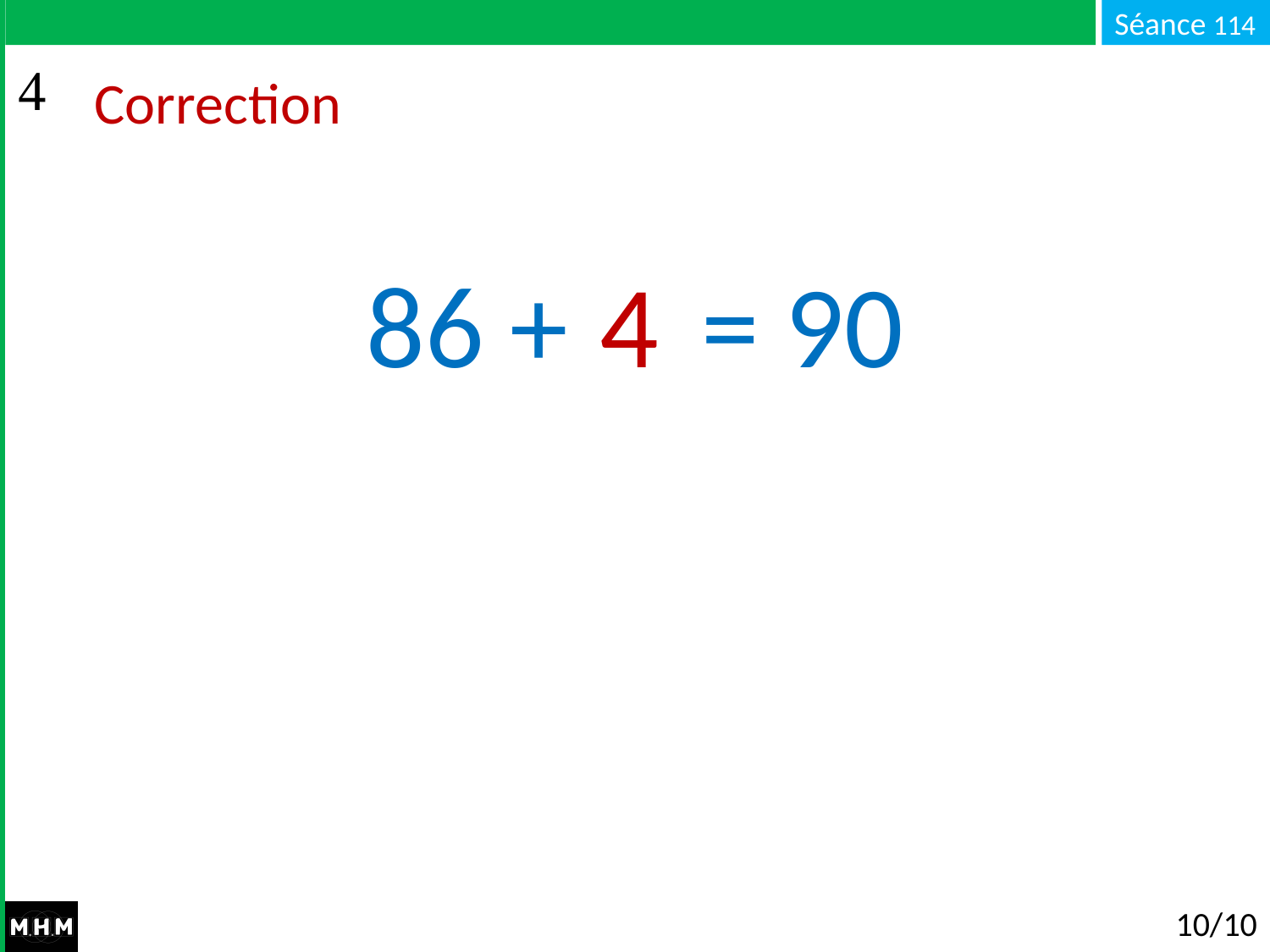

# Correction
86 + … = 90
4
10/10